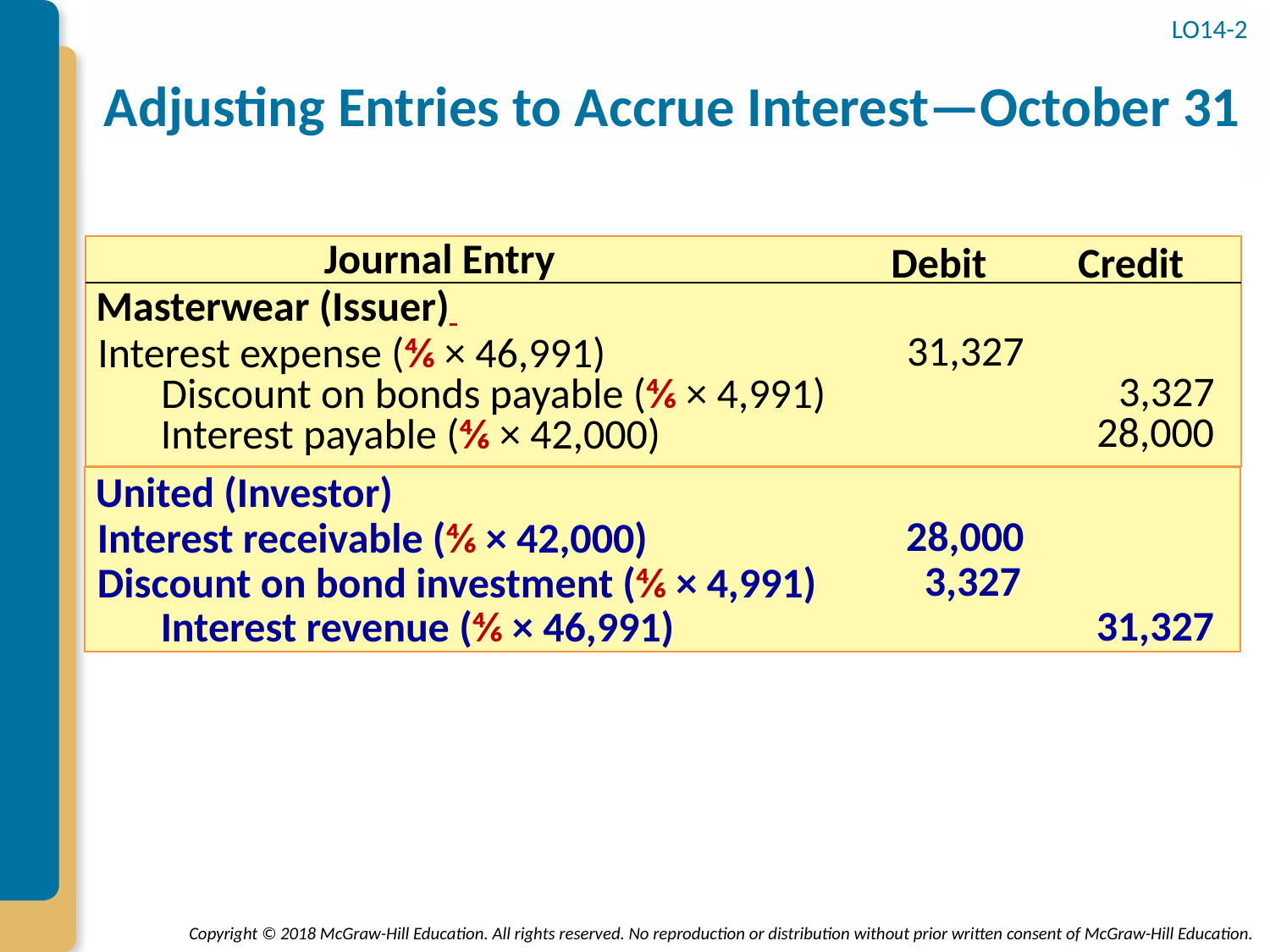

# Adjusting Entries to Accrue Interest—October 31
LO14-2
Journal Entry
Credit
Debit

Masterwear (Issuer)
31,327
Interest expense (4⁄6 × 46,991)
3,327
Discount on bonds payable (4⁄6 × 4,991)

28,000
Interest payable (4⁄6 × 42,000)
United (Investor)

28,000
Interest receivable (4⁄6 × 42,000)

3,327
Discount on bond investment (4⁄6 × 4,991)

31,327
Interest revenue (4⁄6 × 46,991)